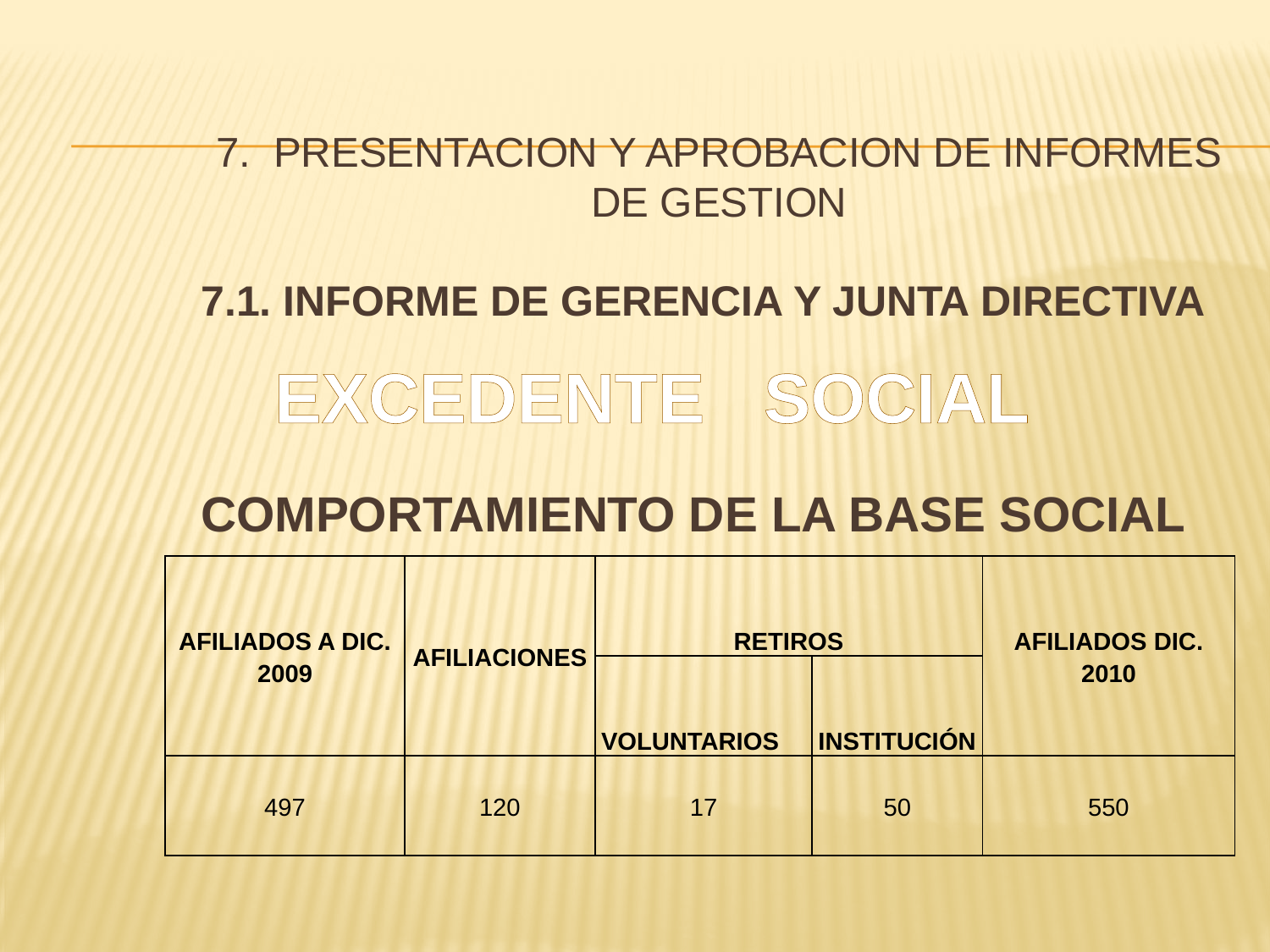

# 7.  PRESENTACION Y APROBACION DE INFORMES DE GESTION
7.1. INFORME DE GERENCIA Y JUNTA DIRECTIVA

COMPORTAMIENTO DE LA BASE SOCIAL

EXCEDENTE   SOCIAL
| AFILIADOS A DIC. 2009 | AFILIACIONES | RETIROS |  | AFILIADOS DIC. 2010 |
| --- | --- | --- | --- | --- |
|  |  | VOLUNTARIOS | INSTITUCIÓN |  |
| 497 | 120 | 17 | 50 | 550 |